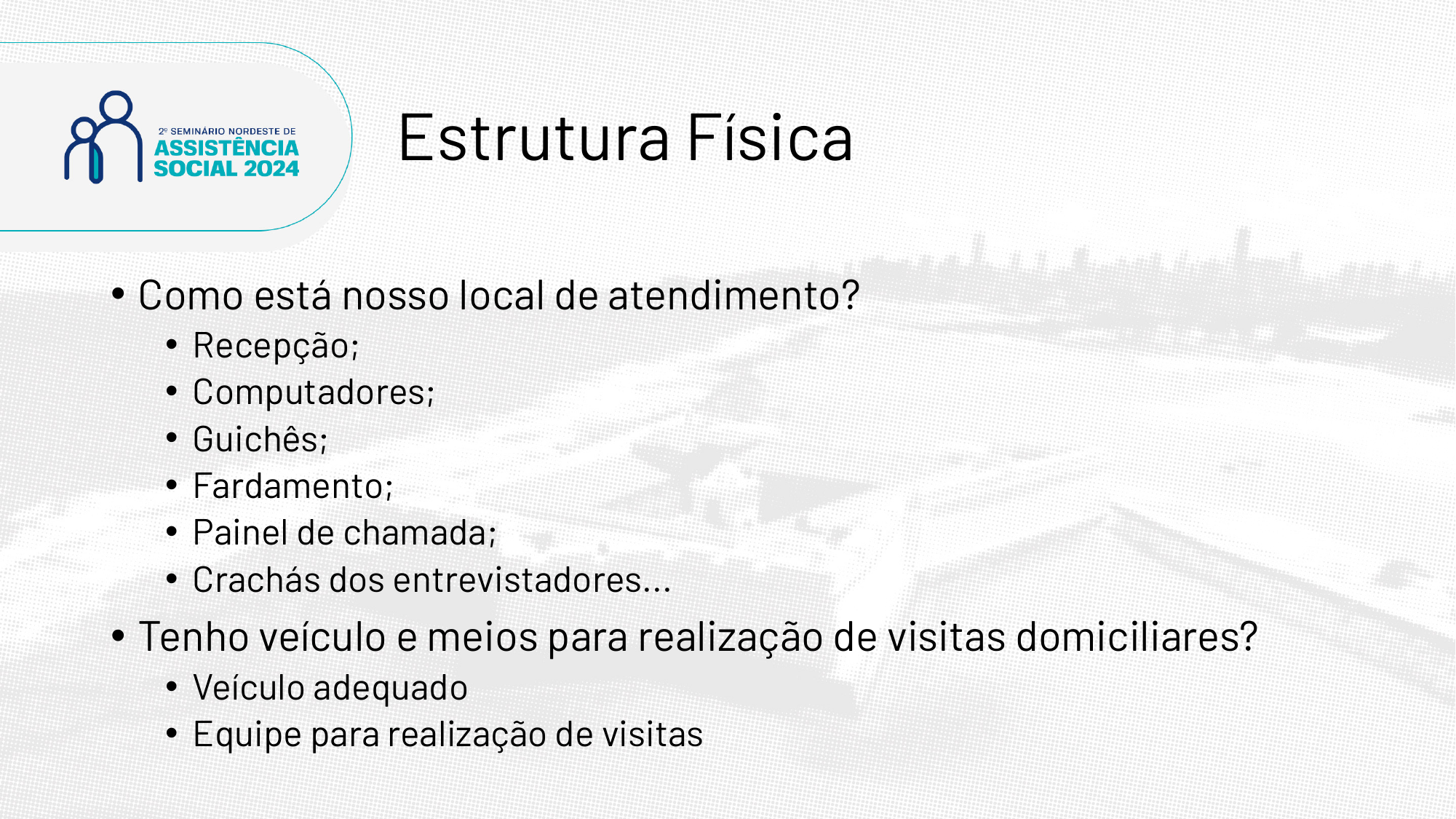

# Estrutura Física
Como está nosso local de atendimento?
Recepção;
Computadores;
Guichês;
Fardamento;
Painel de chamada;
Crachás dos entrevistadores...
Tenho veículo e meios para realização de visitas domiciliares?
Veículo adequado
Equipe para realização de visitas